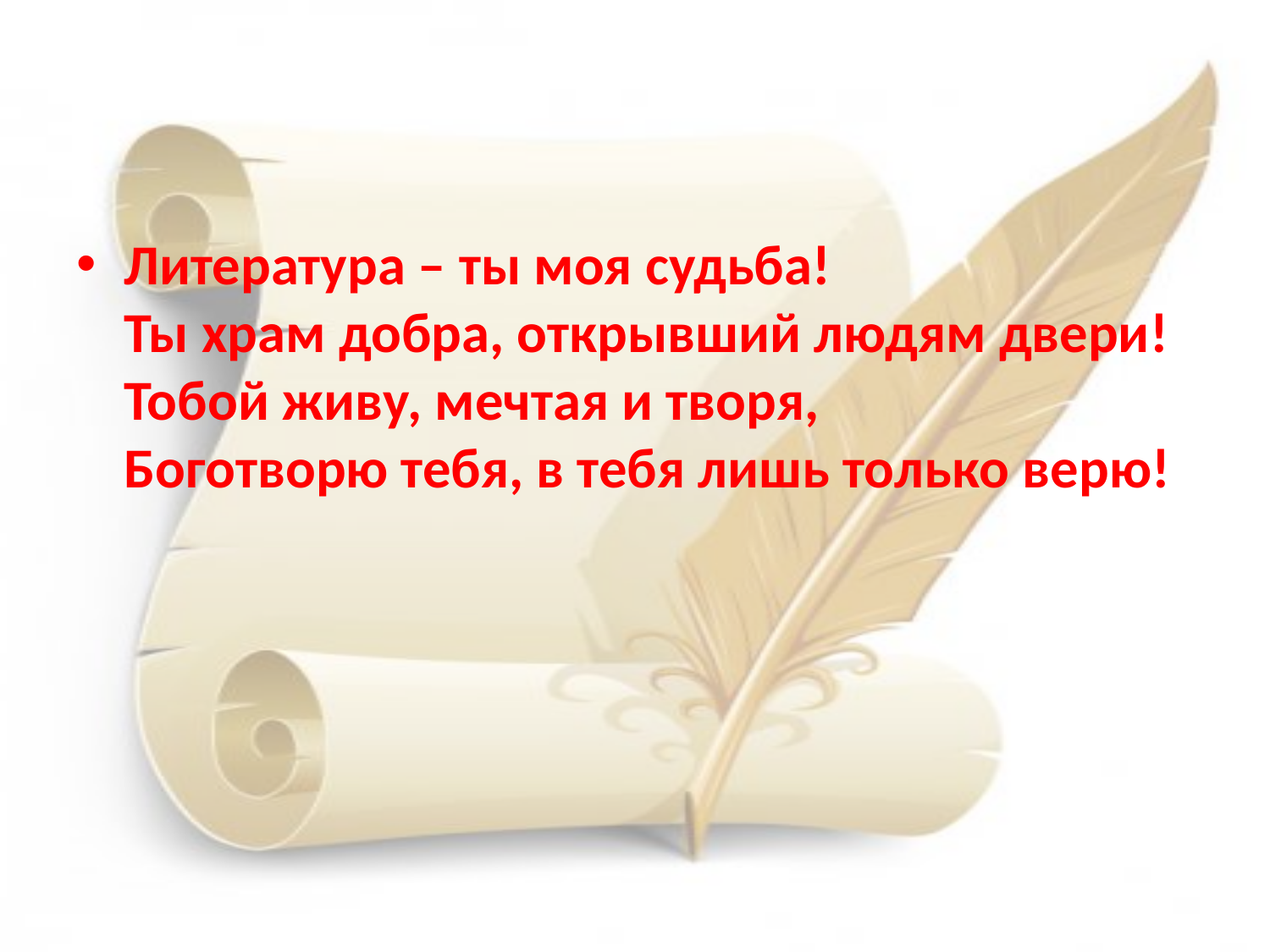

#
Литература – ты моя судьба! 
Ты храм добра, открывший людям двери! 
Тобой живу, мечтая и творя, 
Боготворю тебя, в тебя лишь только верю!